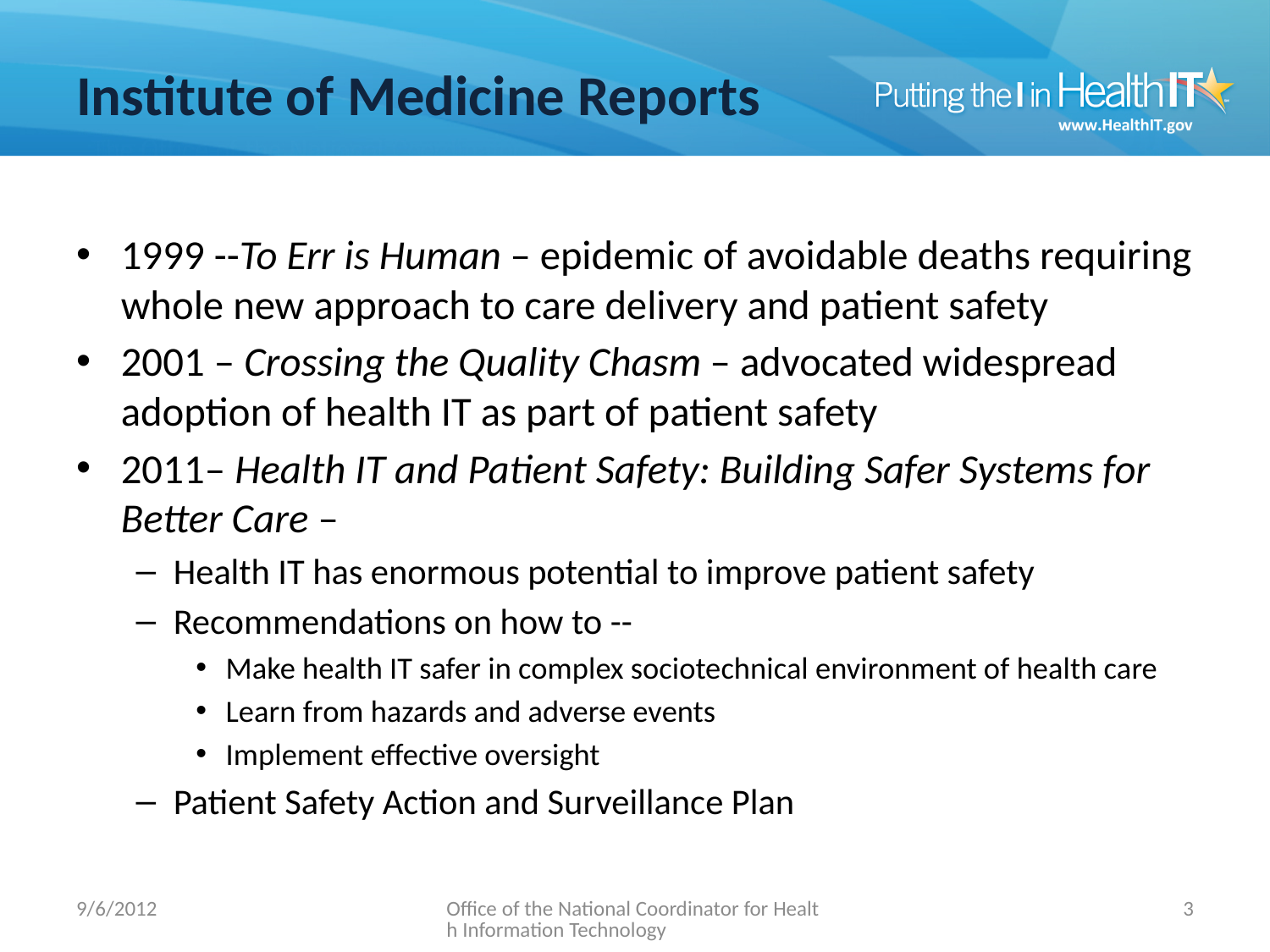

# Institute of Medicine Reports
1999 --To Err is Human – epidemic of avoidable deaths requiring whole new approach to care delivery and patient safety
2001 – Crossing the Quality Chasm – advocated widespread adoption of health IT as part of patient safety
2011– Health IT and Patient Safety: Building Safer Systems for Better Care –
Health IT has enormous potential to improve patient safety
Recommendations on how to --
Make health IT safer in complex sociotechnical environment of health care
Learn from hazards and adverse events
Implement effective oversight
Patient Safety Action and Surveillance Plan

9/6/2012
Office of the National Coordinator for Health Information Technology
3